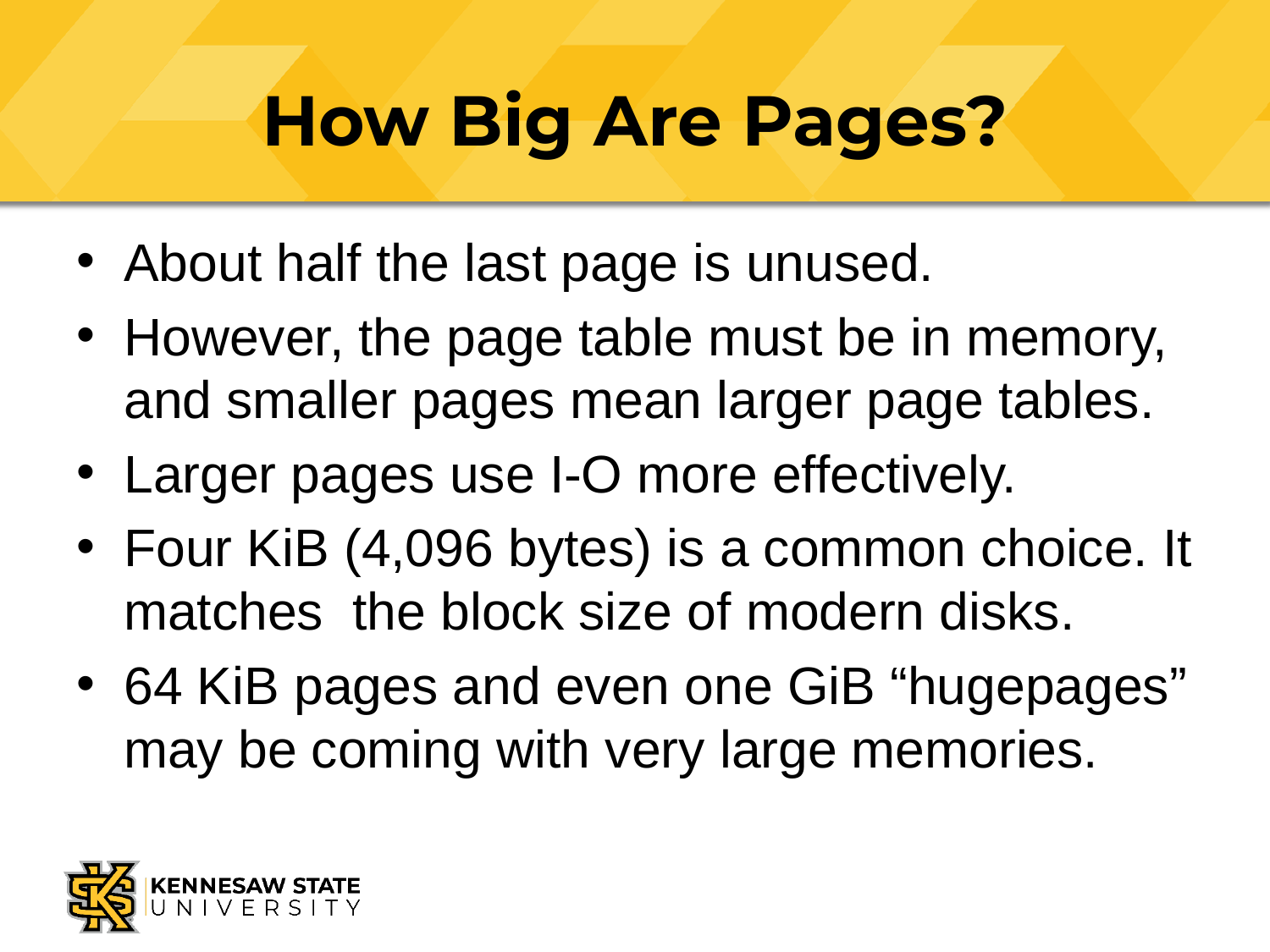

# How Big Are Pages?
About half the last page is unused.
However, the page table must be in memory, and smaller pages mean larger page tables.
Larger pages use I-O more effectively.
Four KiB (4,096 bytes) is a common choice. It matches  the block size of modern disks.
64 KiB pages and even one GiB “hugepages” may be coming with very large memories.